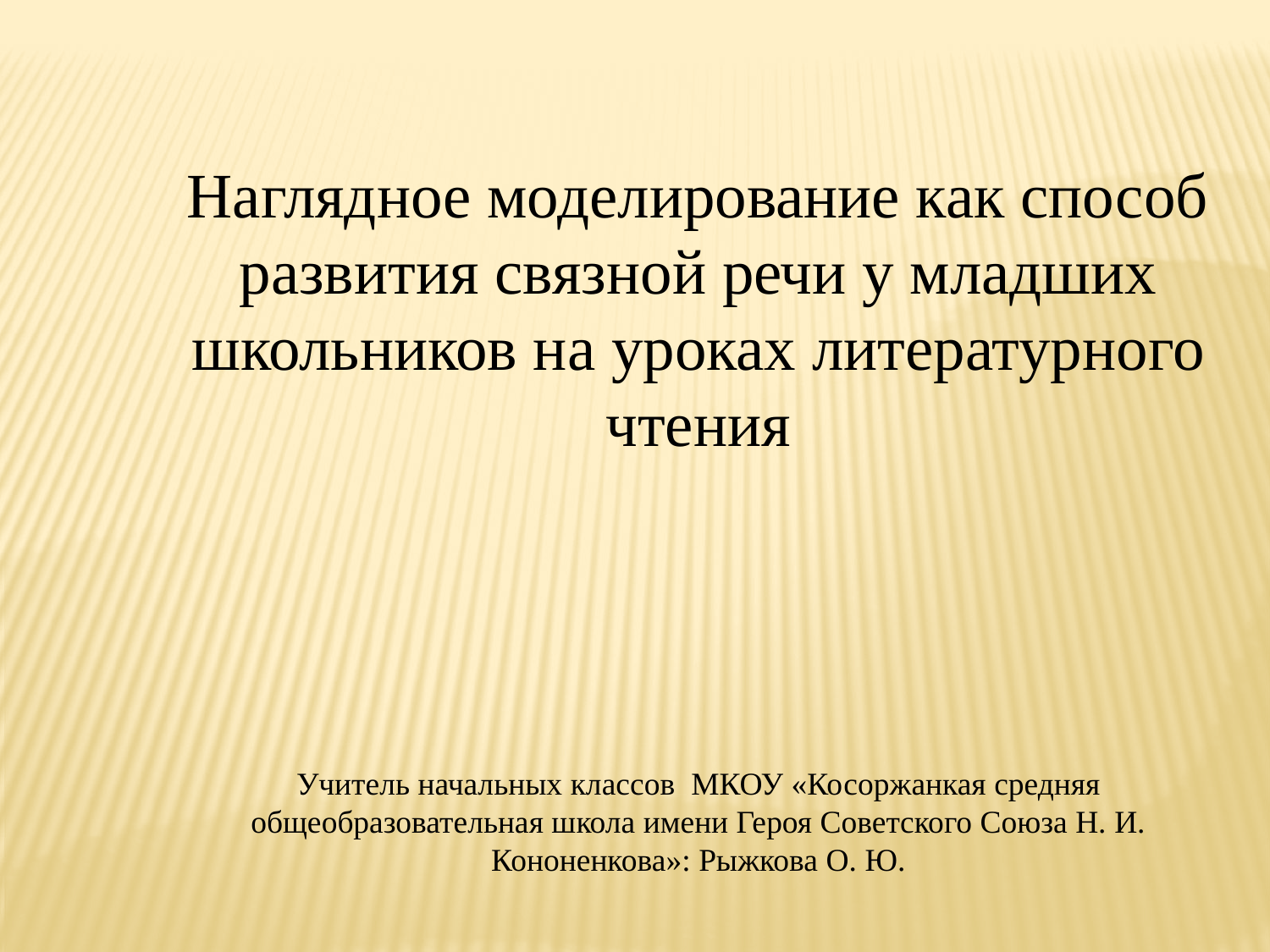

Наглядное моделирование как способ развития связной речи у младших школьников на уроках литературного чтения

Учитель начальных классов  МКОУ «Косоржанкая средняя общеобразовательная школа имени Героя Советского Союза Н. И. Кононенкова»: Рыжкова О. Ю.